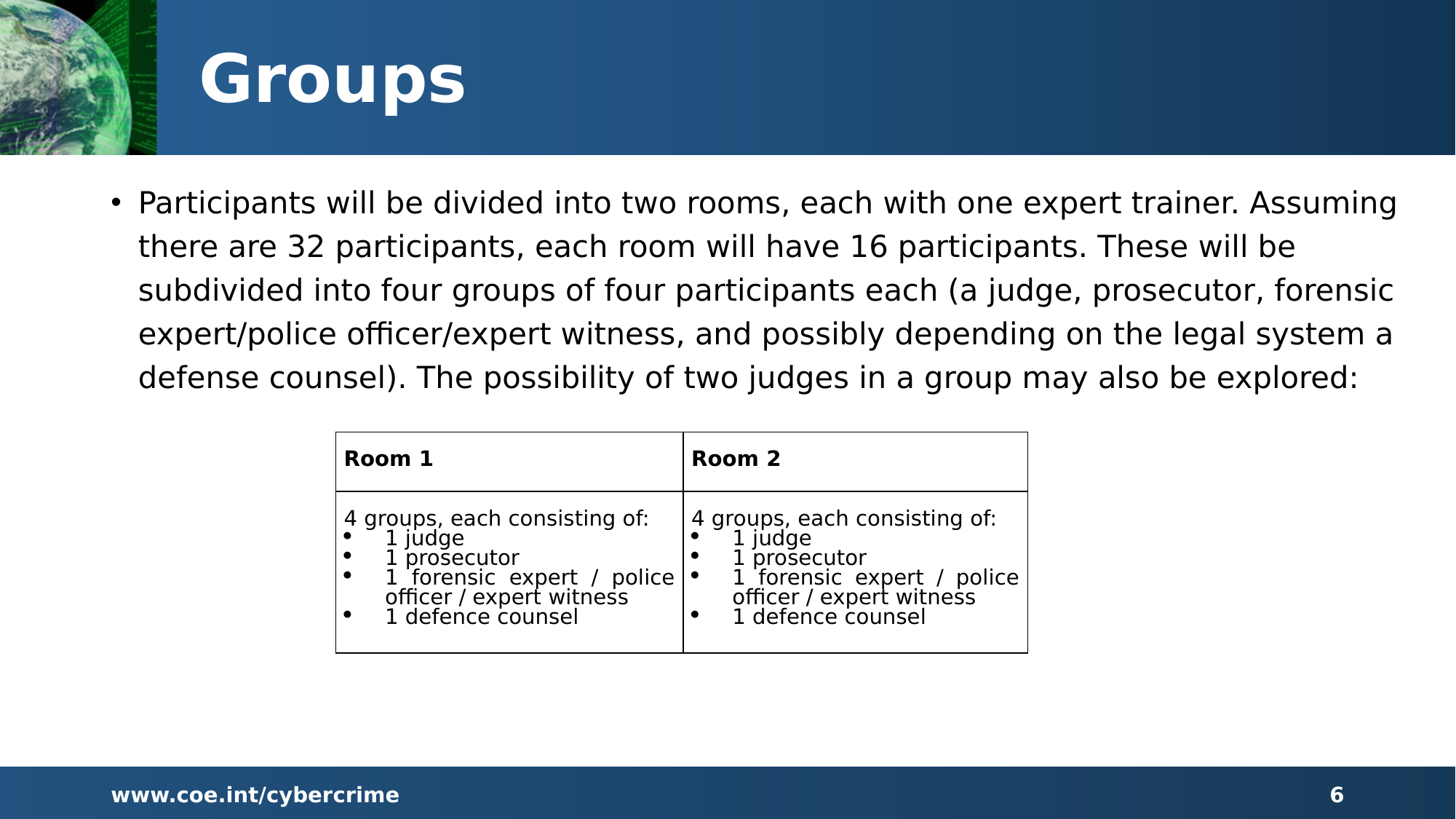

# Groups
Participants will be divided into two rooms, each with one expert trainer. Assuming there are 32 participants, each room will have 16 participants. These will be subdivided into four groups of four participants each (a judge, prosecutor, forensic expert/police officer/expert witness, and possibly depending on the legal system a defense counsel). The possibility of two judges in a group may also be explored:

| Room 1 | Room 2 |
| --- | --- |
| 4 groups, each consisting of: 1 judge 1 prosecutor 1 forensic expert / police officer / expert witness 1 defence counsel | 4 groups, each consisting of: 1 judge 1 prosecutor 1 forensic expert / police officer / expert witness 1 defence counsel |
www.coe.int/cybercrime
6